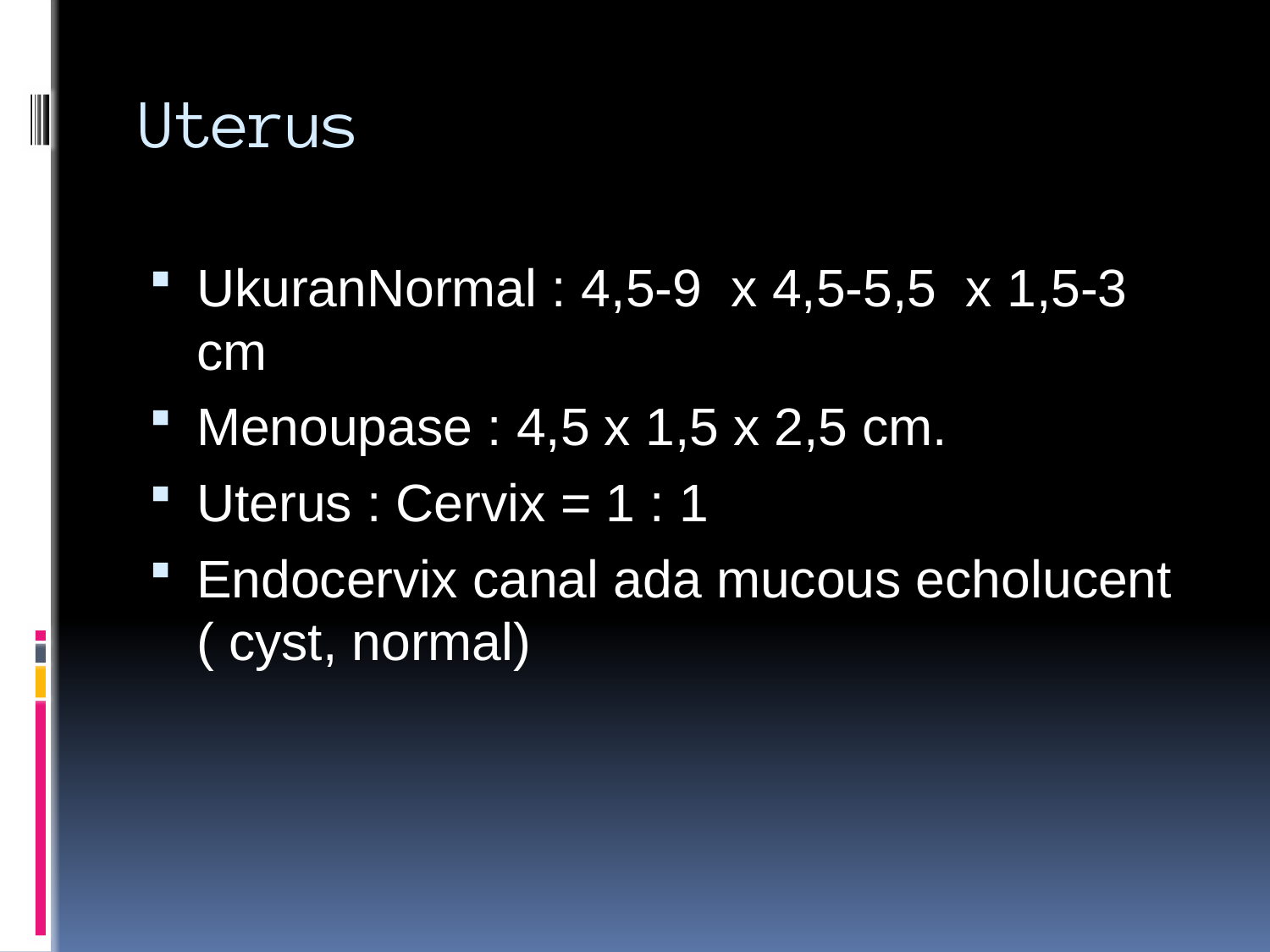

# Uterus
UkuranNormal : 4,5-9  x 4,5-5,5  x 1,5-3 cm
Menoupase : 4,5 x 1,5 x 2,5 cm.
Uterus : Cervix = 1 : 1
Endocervix canal ada mucous echolucent ( cyst, normal)